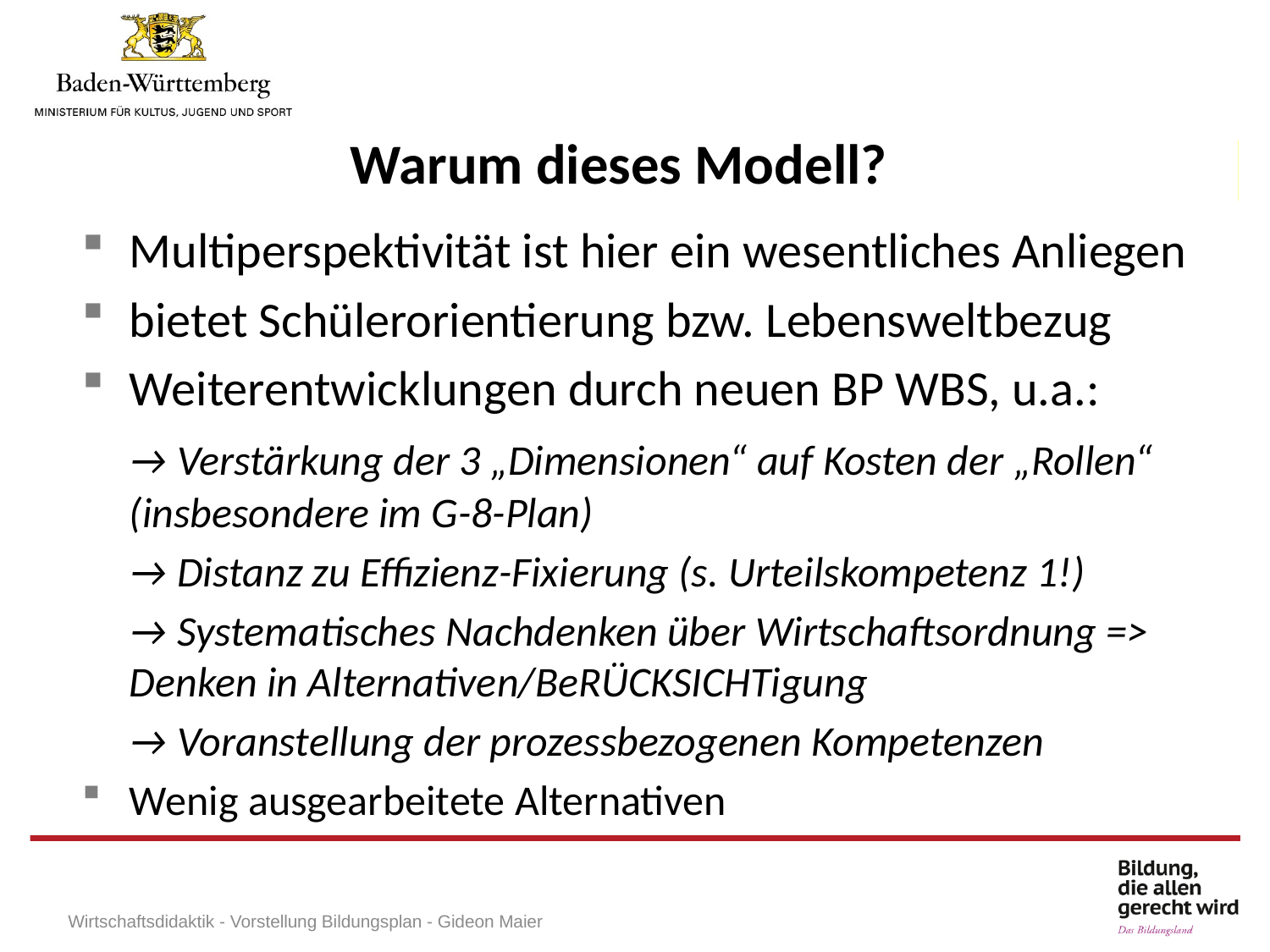

Warum dieses Modell?
Individuelle Förderung am Gymnasium
Multiperspektivität ist hier ein wesentliches Anliegen
bietet Schülerorientierung bzw. Lebensweltbezug
Weiterentwicklungen durch neuen BP WBS, u.a.:
	→ Verstärkung der 3 „Dimensionen“ auf Kosten der „Rollen“ (insbesondere im G-8-Plan)
	→ Distanz zu Effizienz-Fixierung (s. Urteilskompetenz 1!)
	→ Systematisches Nachdenken über Wirtschaftsordnung => Denken in Alternativen/BeRÜCKSICHTigung
	→ Voranstellung der prozessbezogenen Kompetenzen
Wenig ausgearbeitete Alternativen

Wirtschaftsdidaktik - Vorstellung Bildungsplan - Gideon Maier